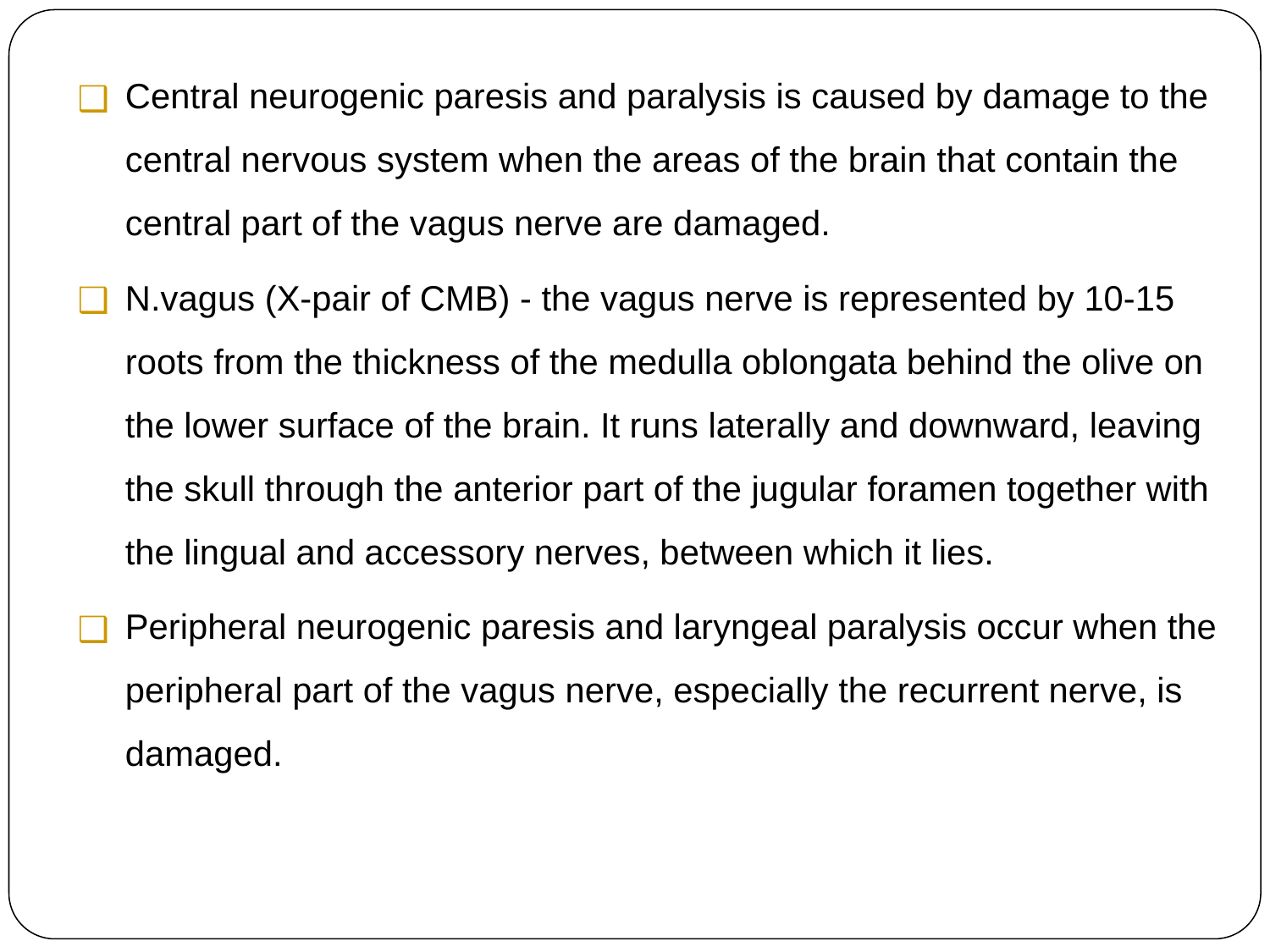

Central neurogenic paresis and paralysis is caused by damage to the central nervous system when the areas of the brain that contain the central part of the vagus nerve are damaged.
N.vagus (X-pair of CMB) - the vagus nerve is represented by 10-15 roots from the thickness of the medulla oblongata behind the olive on the lower surface of the brain. It runs laterally and downward, leaving the skull through the anterior part of the jugular foramen together with the lingual and accessory nerves, between which it lies.
Peripheral neurogenic paresis and laryngeal paralysis occur when the peripheral part of the vagus nerve, especially the recurrent nerve, is damaged.